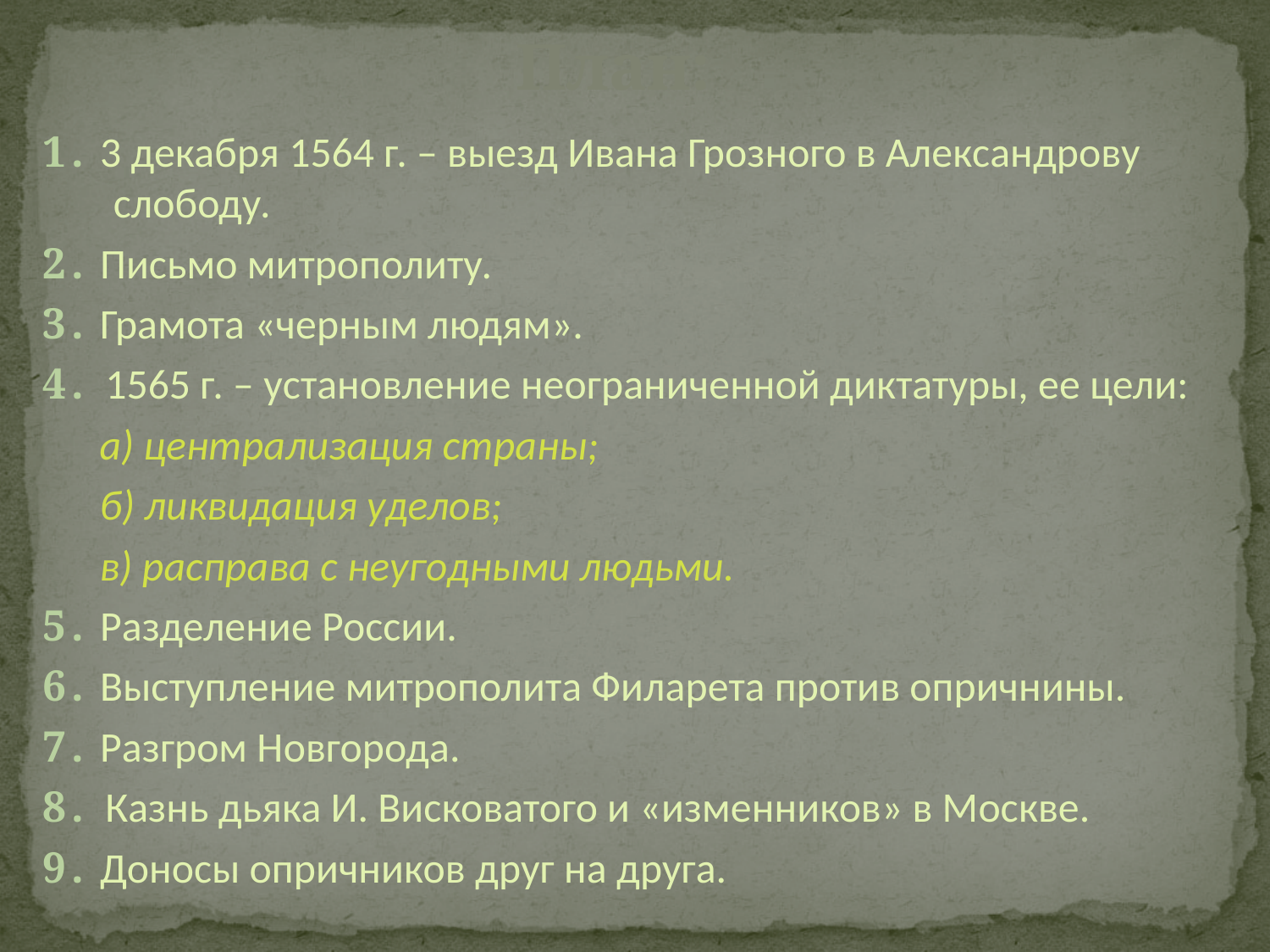

# План:
1. 3 декабря 1564 г. – выезд Ивана Грозного в Александрову слободу.
2. Письмо митрополиту.
3. Грамота «черным людям».
4. 1565 г. – установление неограниченной диктатуры, ее цели:
      а) централизация страны;
      б) ликвидация уделов;
      в) расправа с неугодными людьми.
5. Разделение России.
6. Выступление митрополита Филарета против опричнины.
7. Разгром Новгорода.
8. Казнь дьяка И. Висковатого и «изменников» в Москве.
9. Доносы опричников друг на друга.